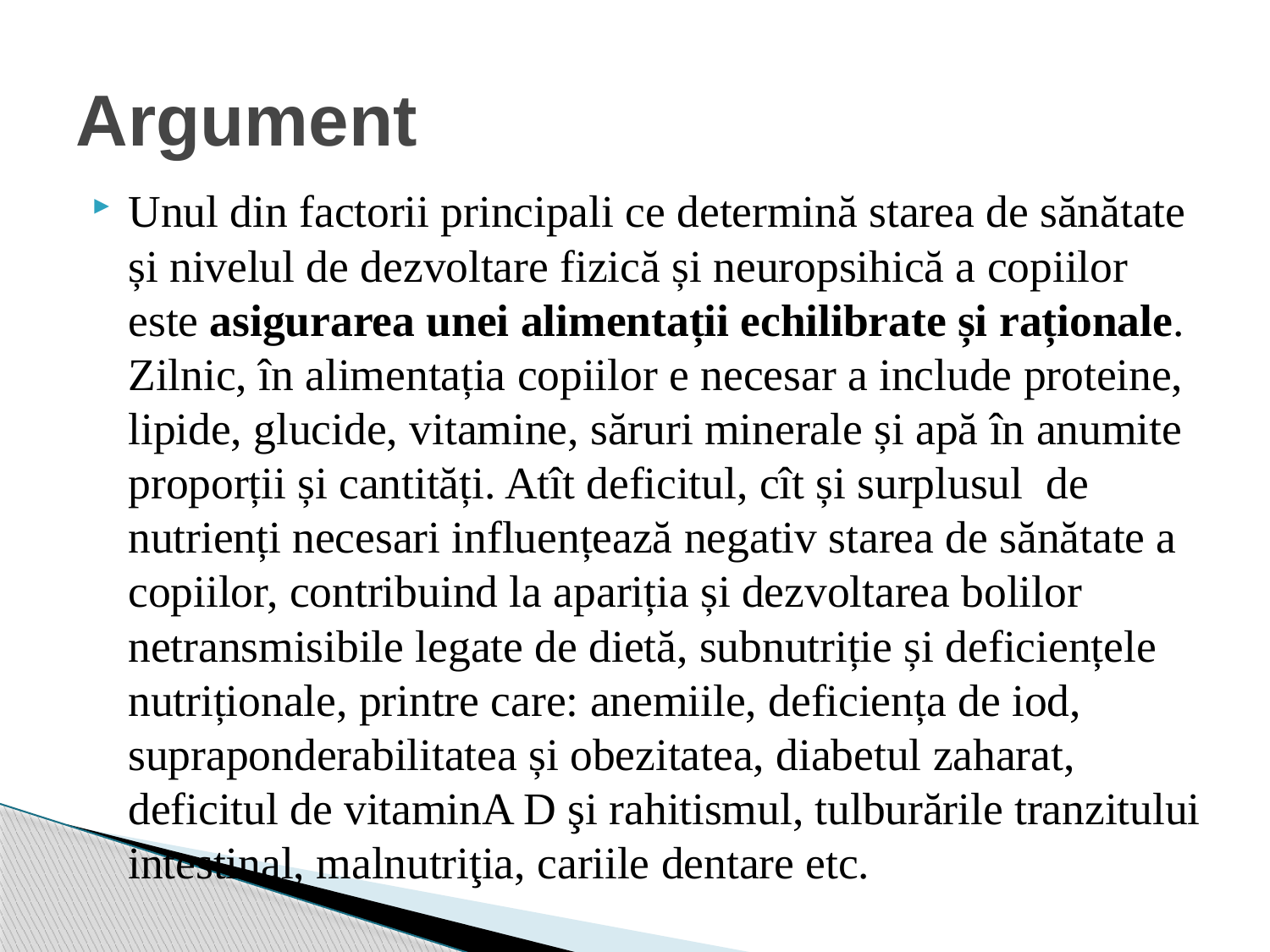

# Argument
Unul din factorii principali ce determină starea de sănătate și nivelul de dezvoltare fizică și neuropsihică a copiilor este asigurarea unei alimentații echilibrate și raționale. Zilnic, în alimentația copiilor e necesar a include proteine, lipide, glucide, vitamine, săruri minerale și apă în anumite proporții și cantități. Atît deficitul, cît și surplusul  de nutrienți necesari influențează negativ starea de sănătate a copiilor, contribuind la apariția și dezvoltarea bolilor netransmisibile legate de dietă, subnutriție și deficiențele nutriționale, printre care: anemiile, deficiența de iod, supraponderabilitatea și obezitatea, diabetul zaharat, deficitul de vitaminA D şi rahitismul, tulburările tranzitului intestinal, malnutriţia, cariile dentare etc.